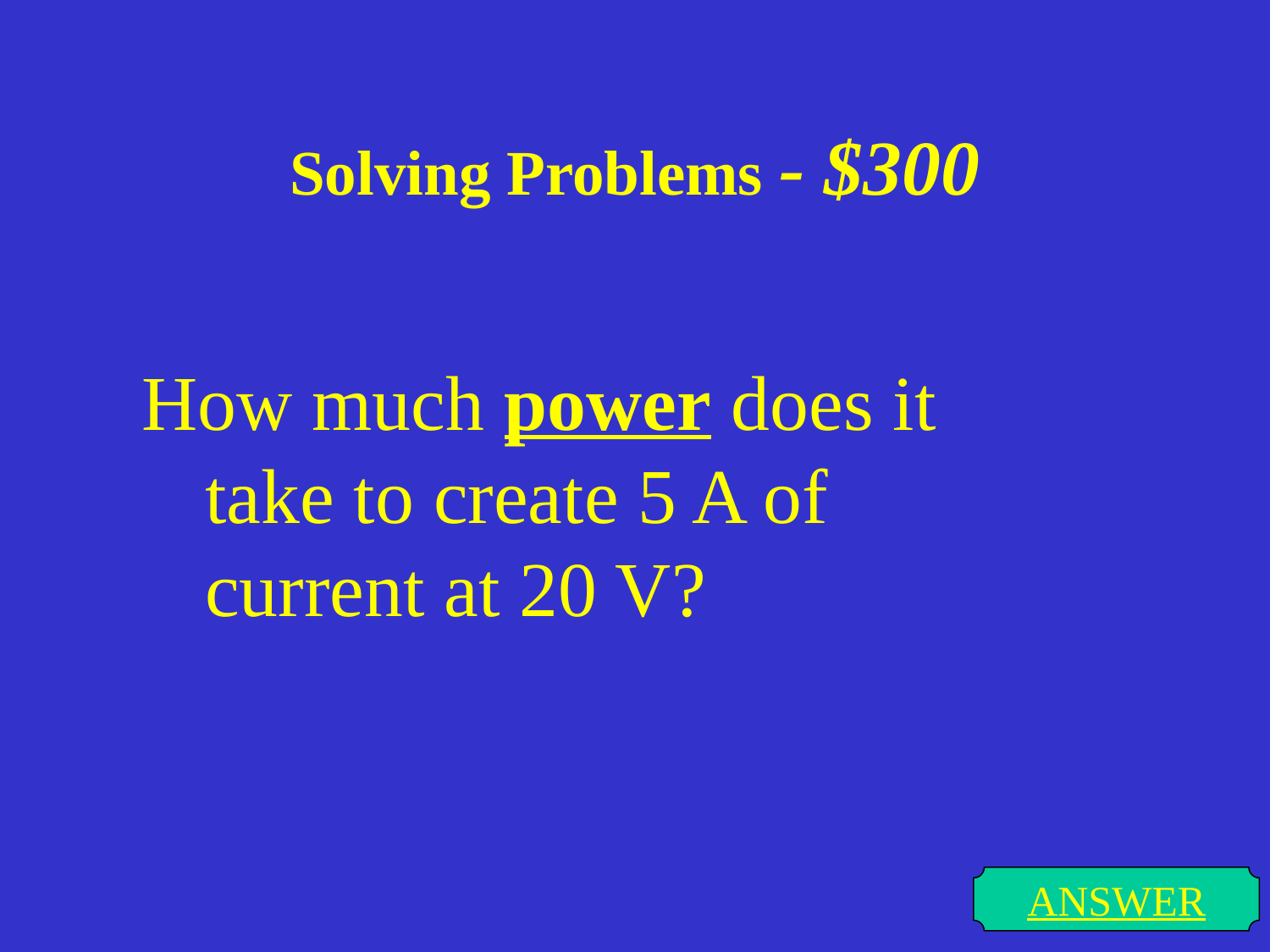

# Solving Problems - $300
How much power does it take to create 5 A of current at 20 V?

ANSWER